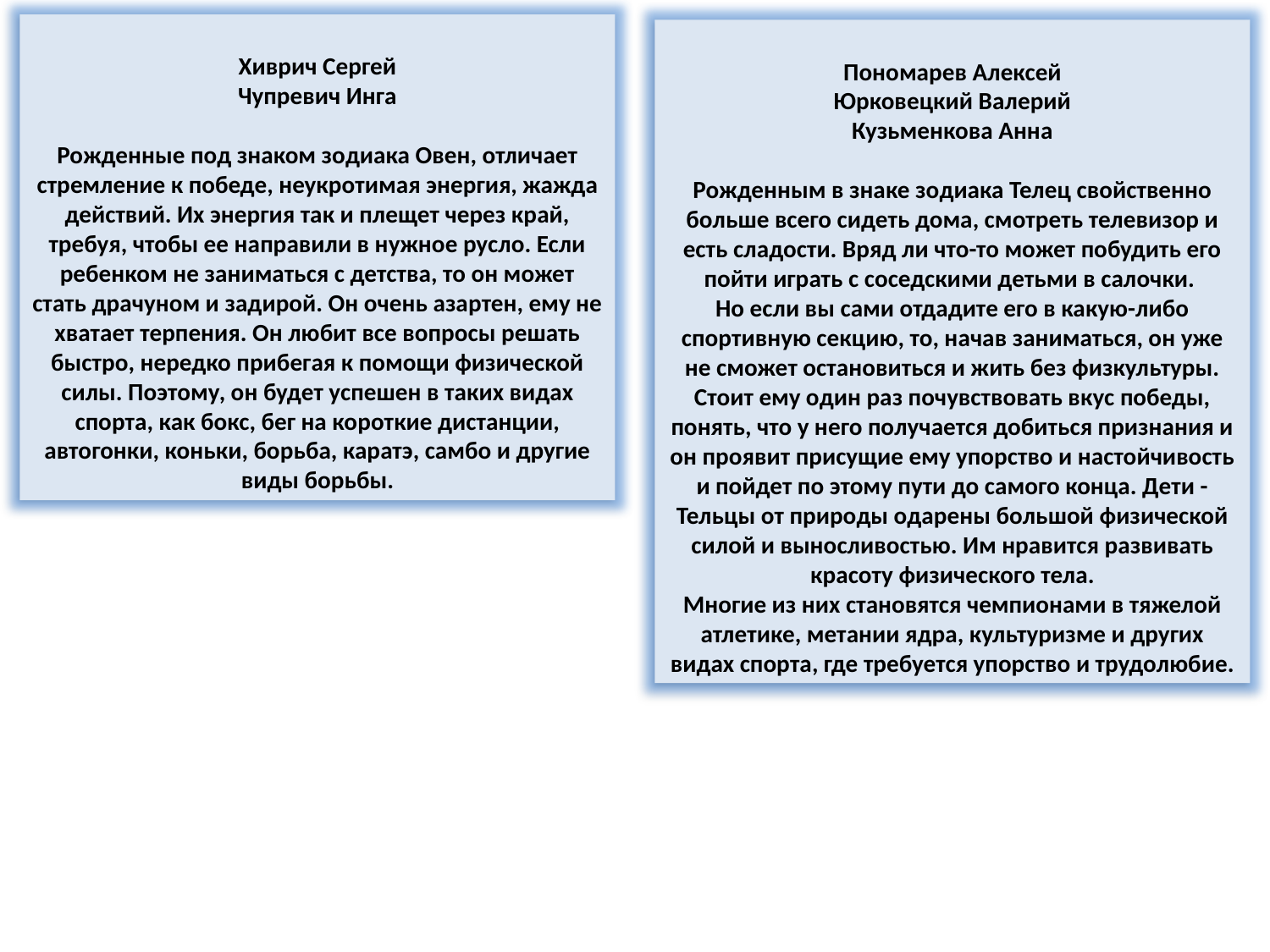

Хиврич Сергей
Чупревич Инга

Рожденные под знаком зодиака Овен, отличает стремление к победе, неукротимая энергия, жажда действий. Их энергия так и плещет через край, требуя, чтобы ее направили в нужное русло. Если ребенком не заниматься с детства, то он может стать драчуном и задирой. Он очень азартен, ему не хватает терпения. Он любит все вопросы решать быстро, нередко прибегая к помощи физической силы. Поэтому, он будет успешен в таких видах спорта, как бокс, бег на короткие дистанции, автогонки, коньки, борьба, каратэ, самбо и другие виды борьбы.

Пономарев Алексей
Юрковецкий Валерий
Кузьменкова Анна

Рожденным в знаке зодиака Телец свойственно больше всего сидеть дома, смотреть телевизор и есть сладости. Вряд ли что-то может побудить его пойти играть с соседскими детьми в салочки.
Но если вы сами отдадите его в какую-либо спортивную секцию, то, начав заниматься, он уже не сможет остановиться и жить без физкультуры. Стоит ему один раз почувствовать вкус победы, понять, что у него получается добиться признания и он проявит присущие ему упорство и настойчивость и пойдет по этому пути до самого конца. Дети - Тельцы от природы одарены большой физической силой и выносливостью. Им нравится развивать красоту физического тела.
Многие из них становятся чемпионами в тяжелой атлетике, метании ядра, культуризме и других видах спорта, где требуется упорство и трудолюбие.